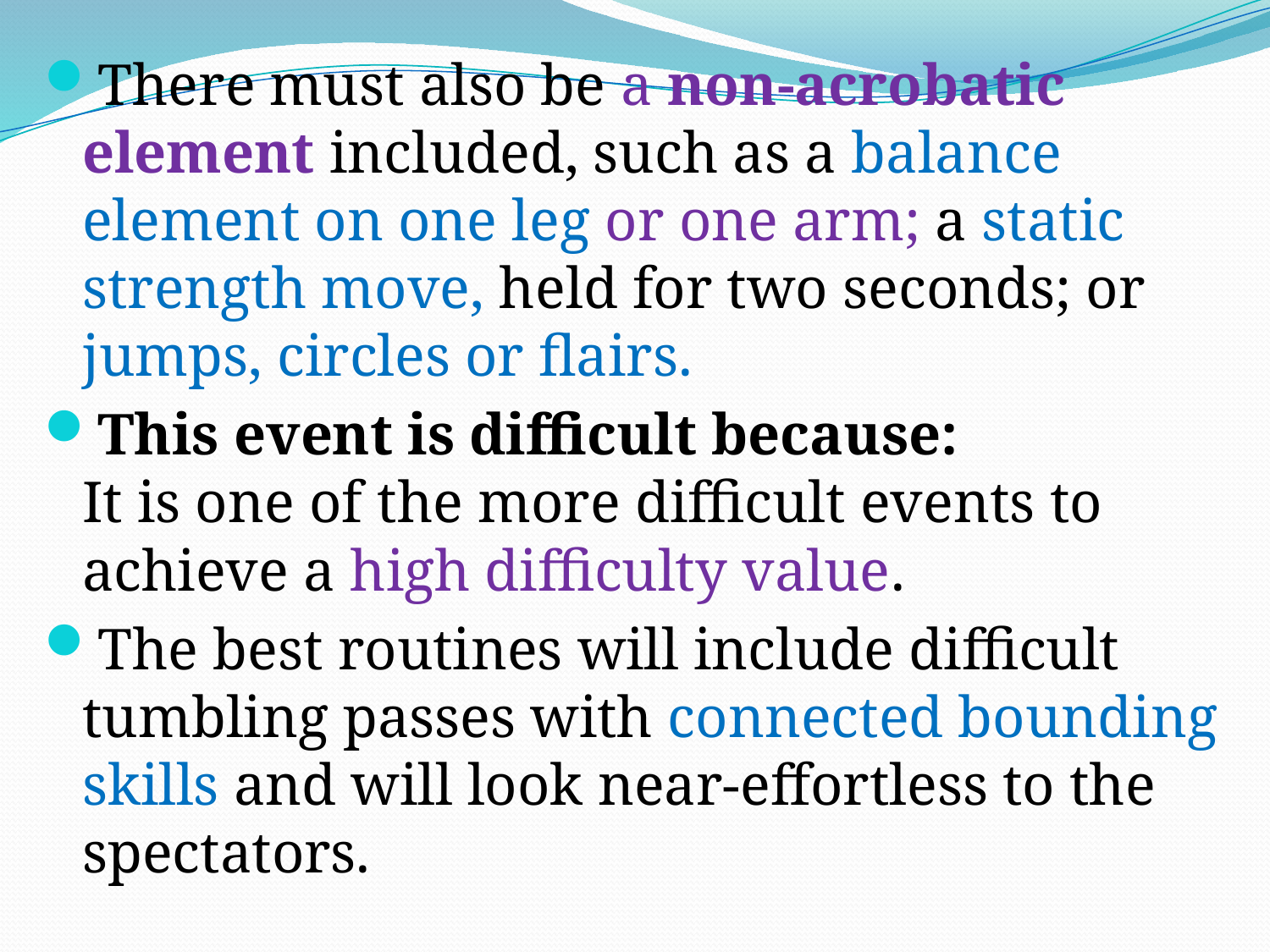

There must also be a non-acrobatic element included, such as a balance element on one leg or one arm; a static strength move, held for two seconds; or jumps, circles or flairs.
This event is difficult because:
It is one of the more difficult events to achieve a high difficulty value.
The best routines will include difficult tumbling passes with connected bounding skills and will look near-effortless to the spectators.